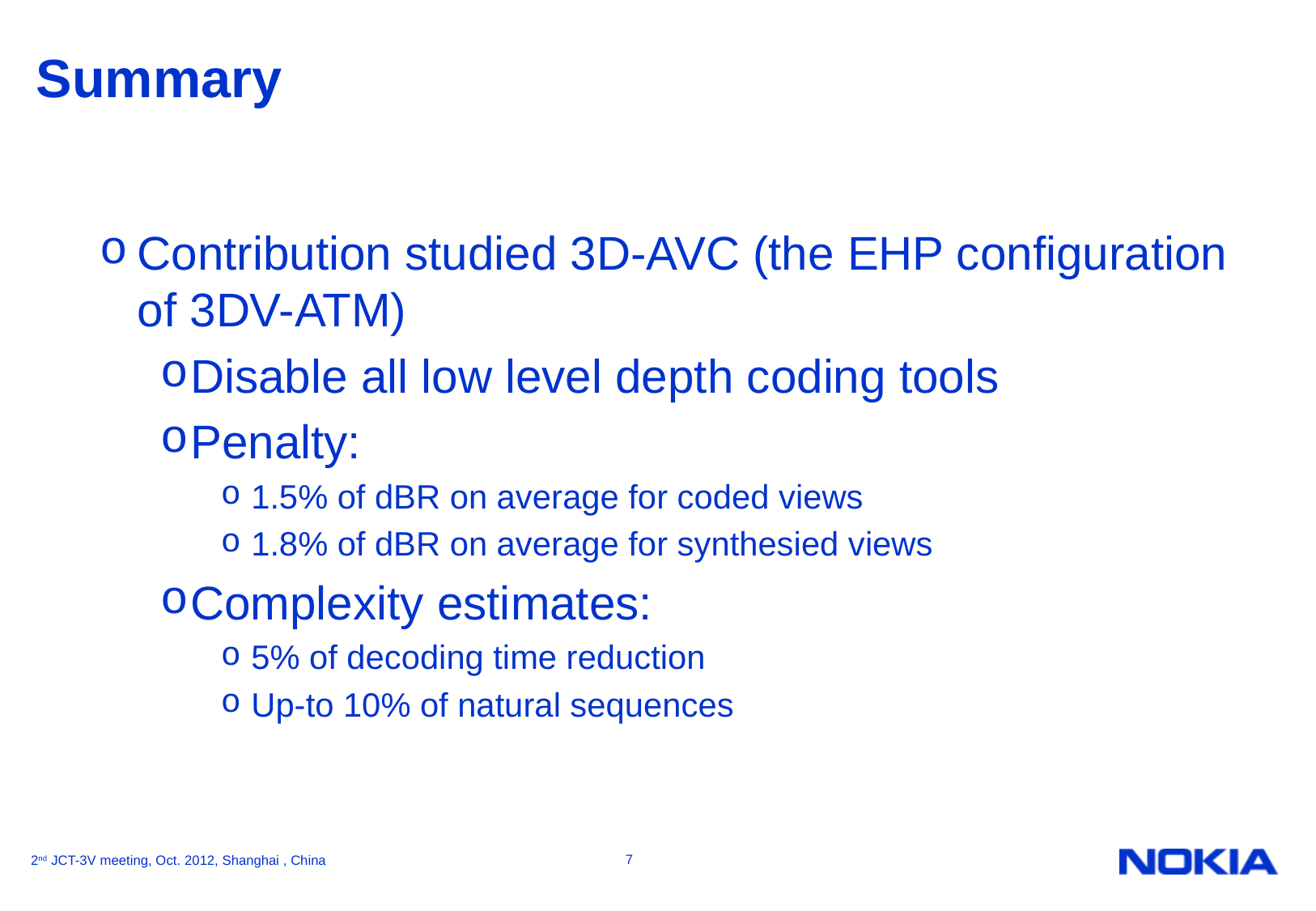

# Summary

Contribution studied 3D-AVC (the EHP configuration of 3DV-ATM)
Disable all low level depth coding tools
Penalty:
1.5% of dBR on average for coded views
1.8% of dBR on average for synthesied views
Complexity estimates:
5% of decoding time reduction
Up-to 10% of natural sequences